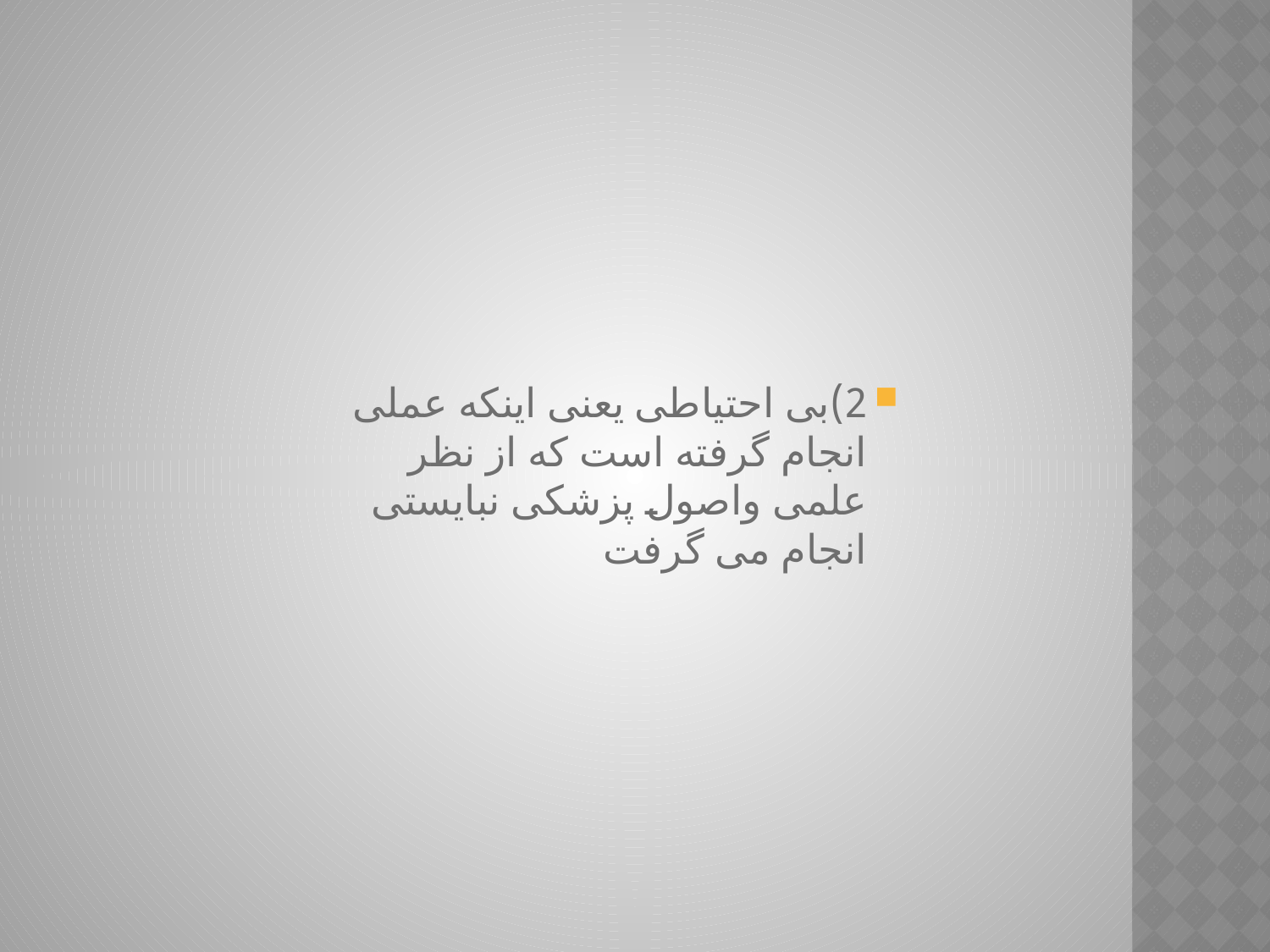

#

2)بی احتیاطی یعنی اینکه عملی انجام گرفته است که از نظر علمی واصول پزشکی نبایستی انجام می گرفت